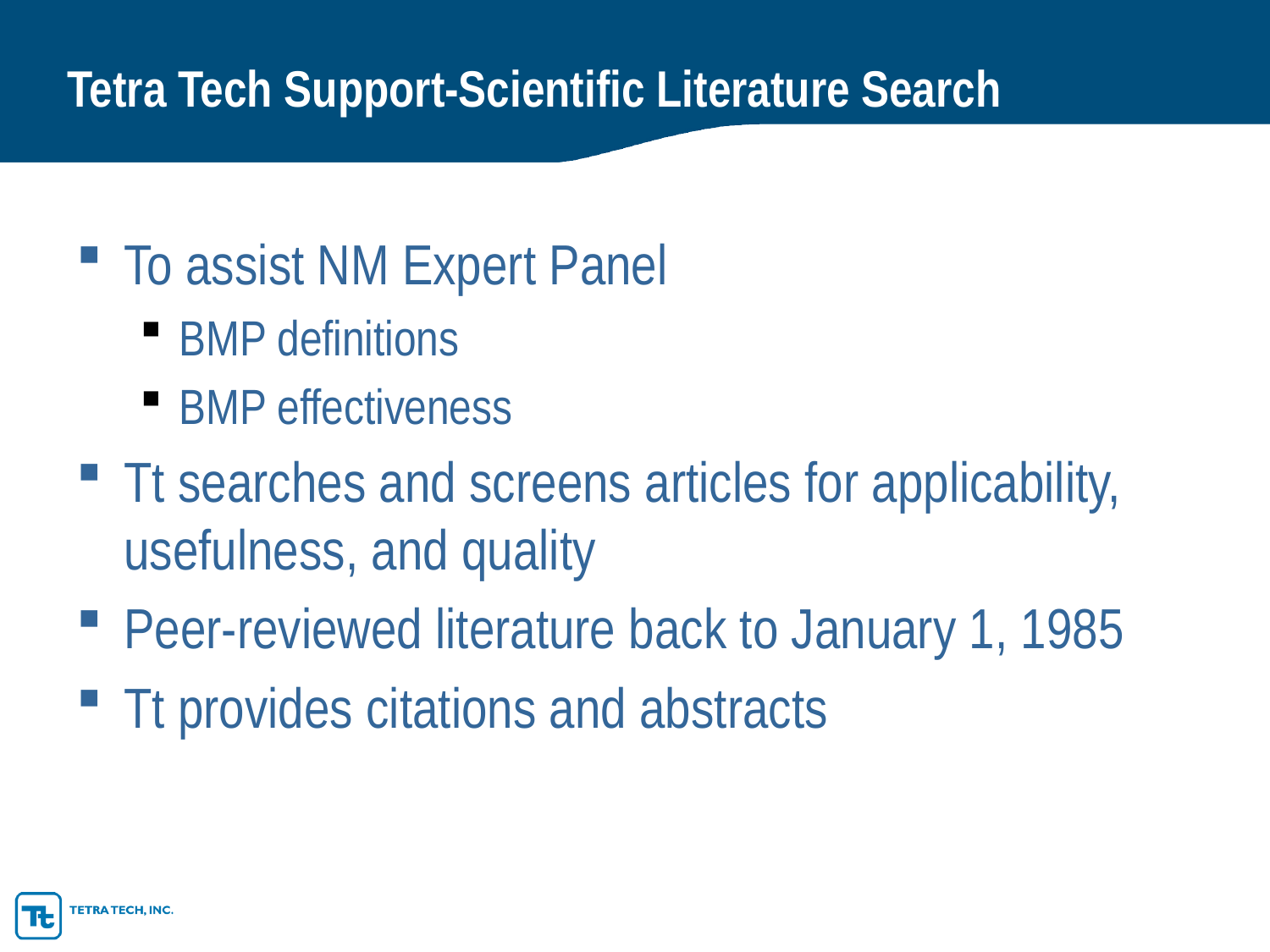

# Tetra Tech Support-Scientific Literature Search
To assist NM Expert Panel
BMP definitions
BMP effectiveness
Tt searches and screens articles for applicability, usefulness, and quality
Peer-reviewed literature back to January 1, 1985
Tt provides citations and abstracts